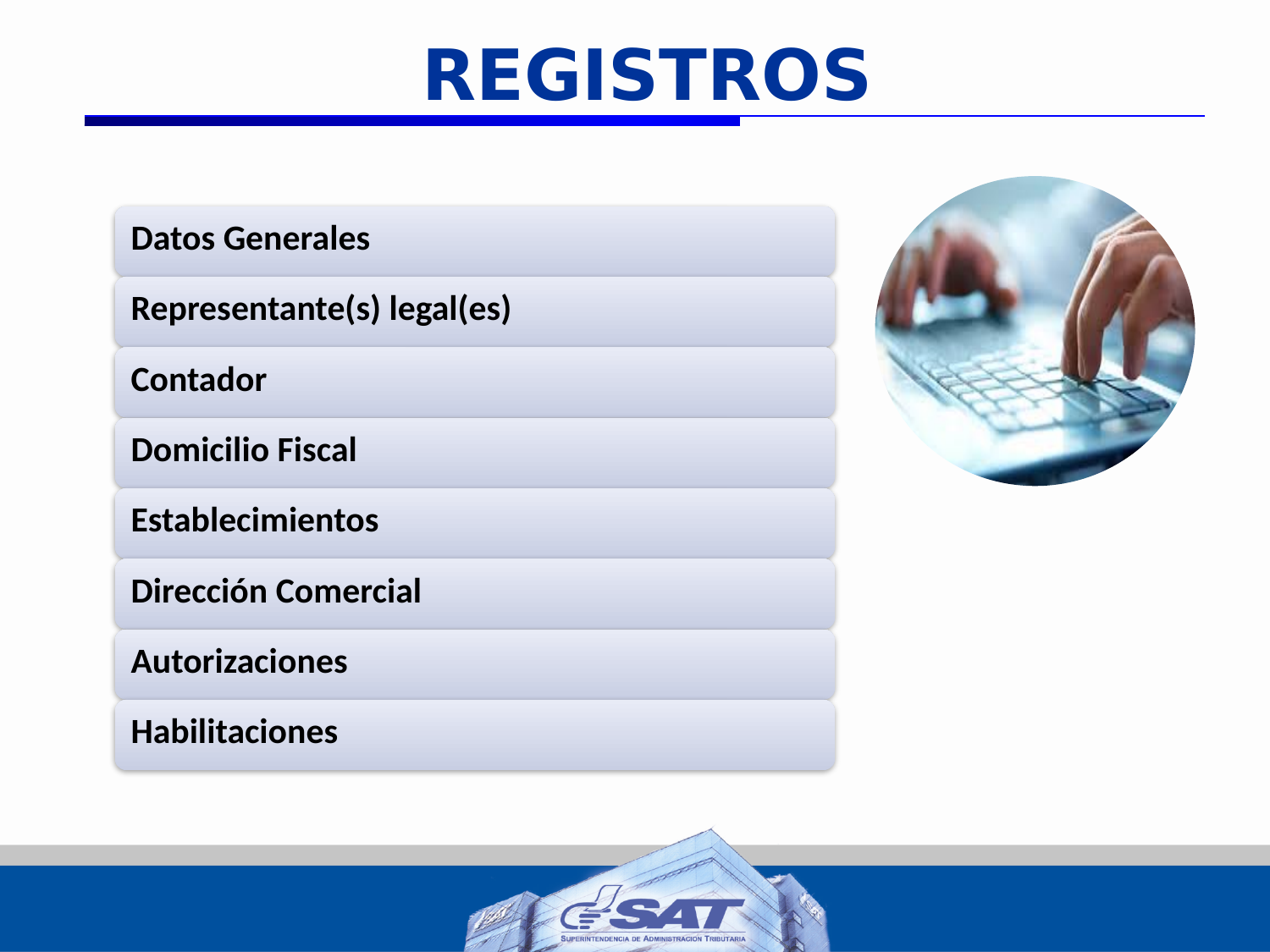

# REGISTROS

Datos Generales
Representante(s) legal(es)
Contador
Domicilio Fiscal
Establecimientos
Dirección Comercial
Autorizaciones
Habilitaciones